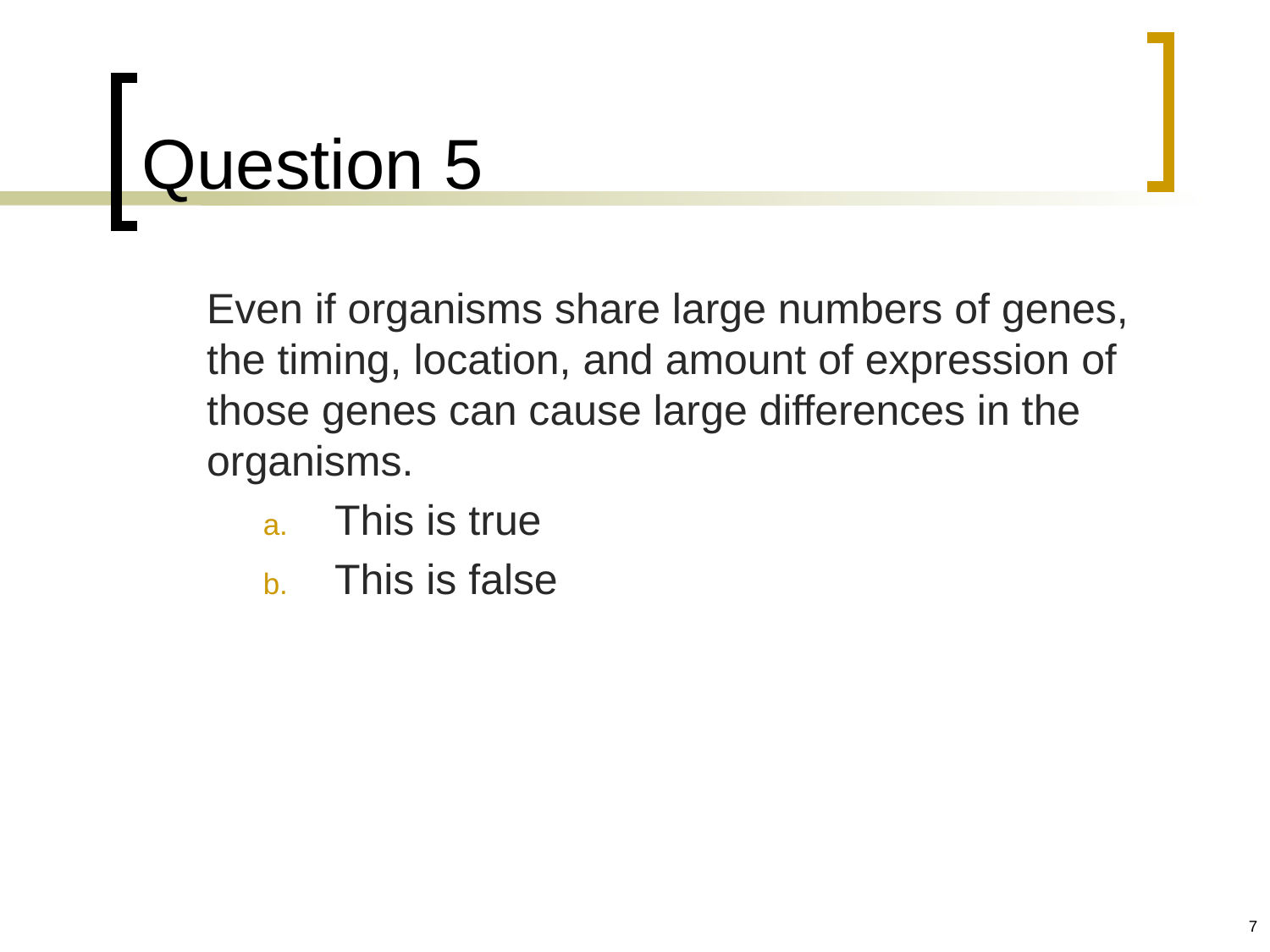

# Question 5
	Even if organisms share large numbers of genes, the timing, location, and amount of expression of those genes can cause large differences in the organisms.
This is true
This is false